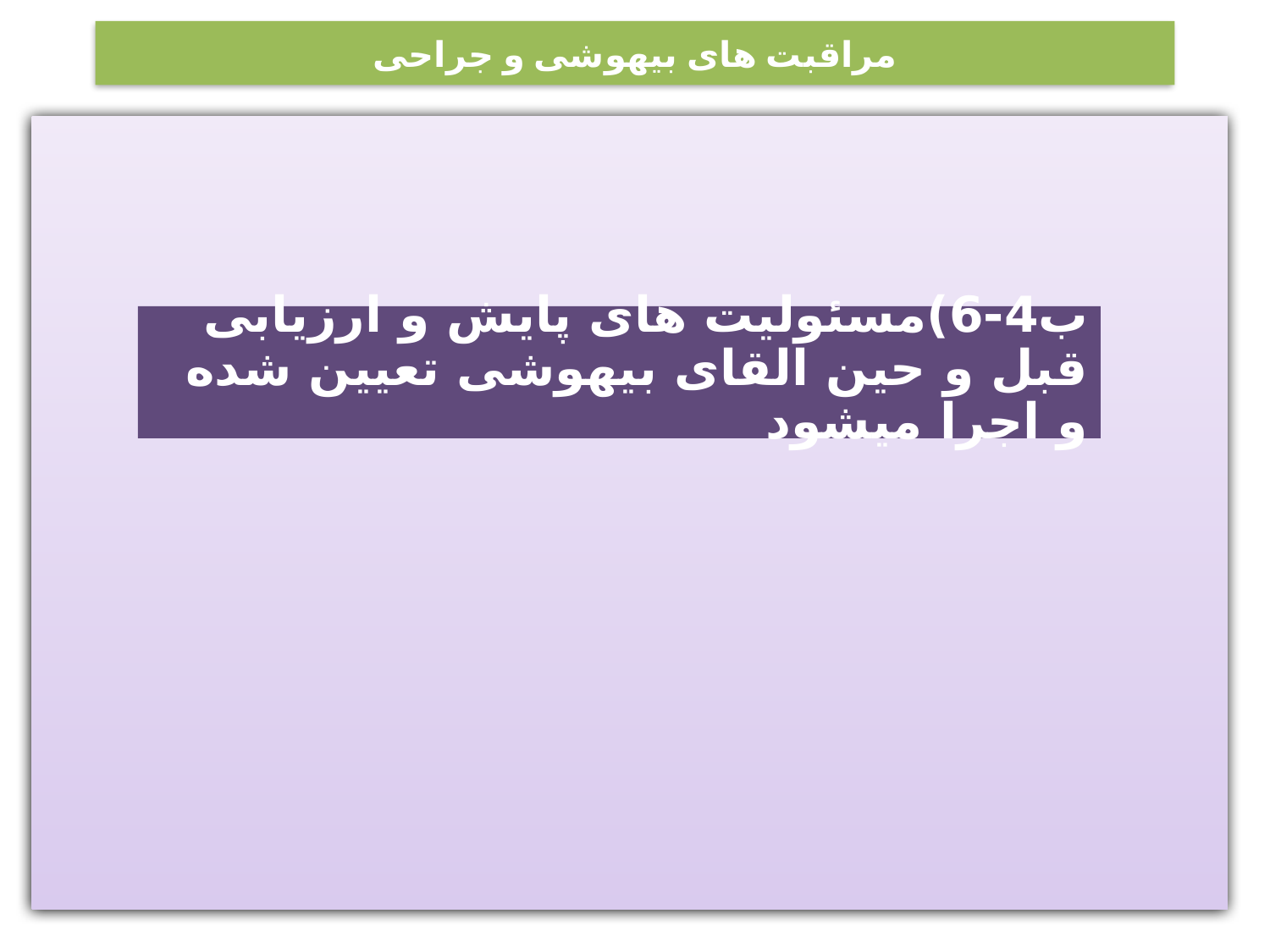

# مراقبت های بیهوشی و جراحی

ب4-6)مسئولیت های پایش و ارزیابی قبل و حین القای بیهوشی تعیین شده و اجرا میشود